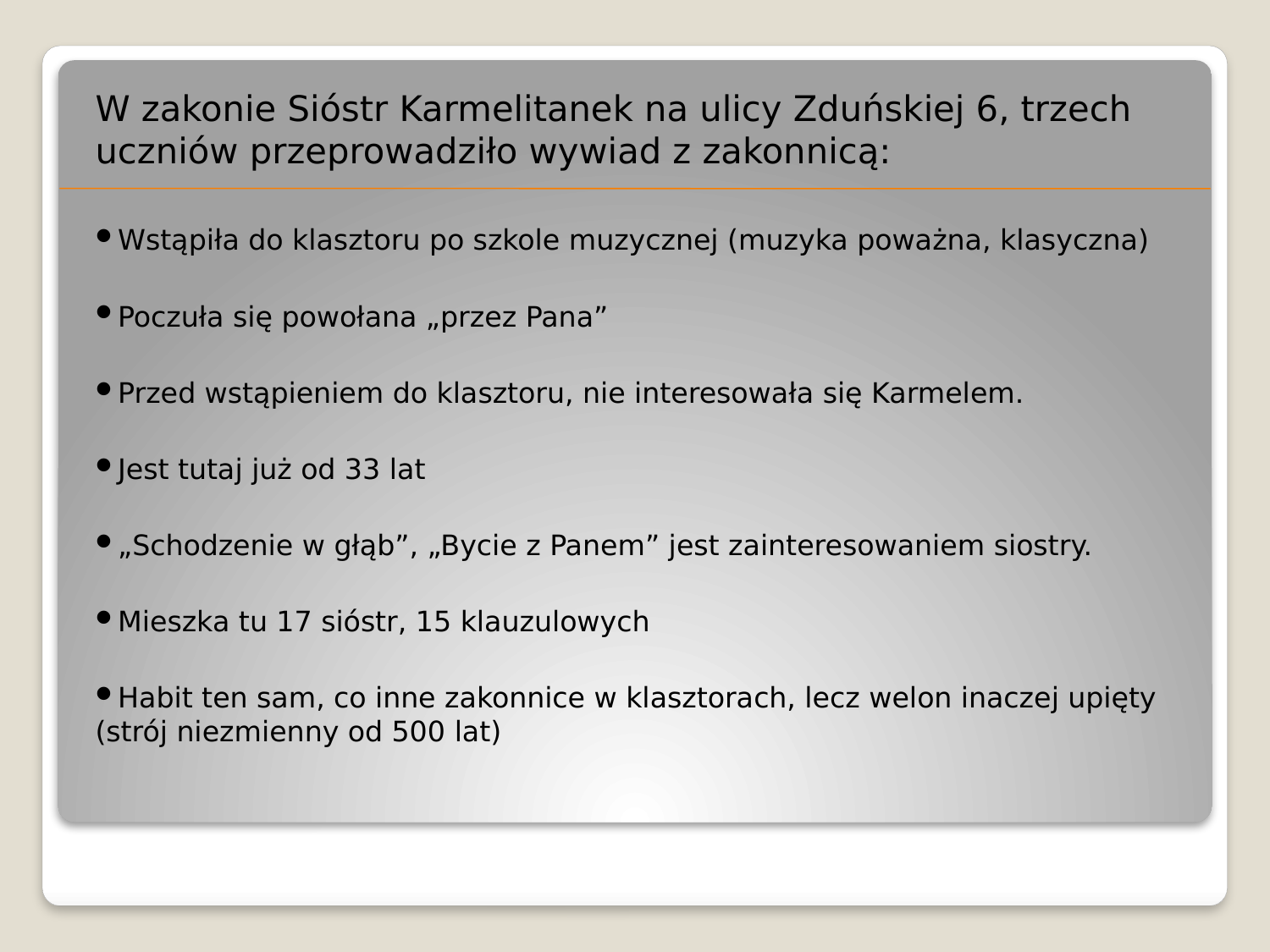

W zakonie Sióstr Karmelitanek na ulicy Zduńskiej 6, trzech uczniów przeprowadziło wywiad z zakonnicą:

Wstąpiła do klasztoru po szkole muzycznej (muzyka poważna, klasyczna)

Poczuła się powołana „przez Pana”

Przed wstąpieniem do klasztoru, nie interesowała się Karmelem.

Jest tutaj już od 33 lat

„Schodzenie w głąb”, „Bycie z Panem” jest zainteresowaniem siostry.

Mieszka tu 17 sióstr, 15 klauzulowych

Habit ten sam, co inne zakonnice w klasztorach, lecz welon inaczej upięty (strój niezmienny od 500 lat)